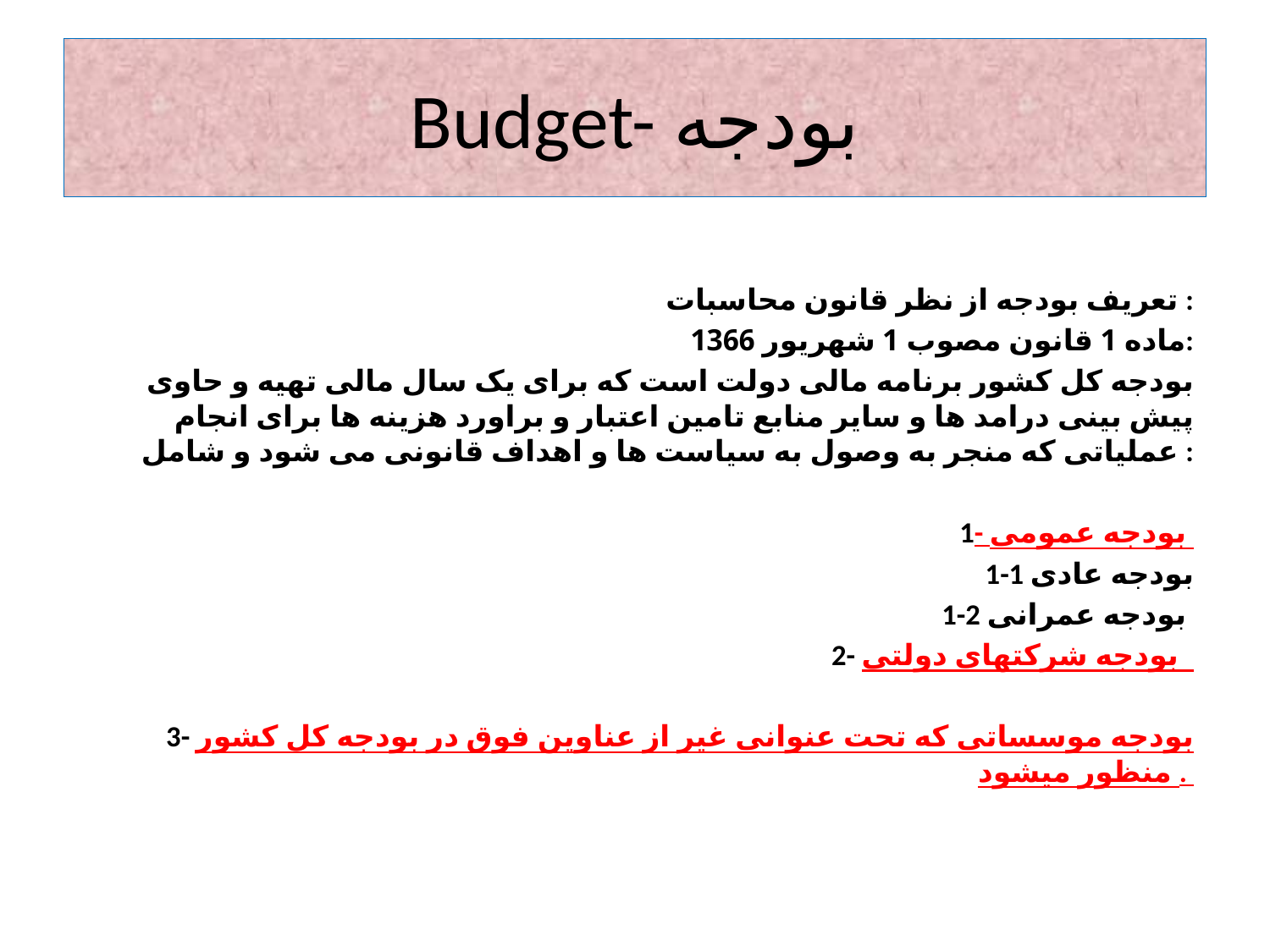

# Budget- بودجه

تعریف بودجه از نظر قانون محاسبات :
ماده 1 قانون مصوب 1 شهریور 1366:
بودجه کل کشور برنامه مالی دولت است که برای یک سال مالی تهیه و حاوی پیش بینی درامد ها و سایر منابع تامین اعتبار و براورد هزینه ها برای انجام عملیاتی که منجر به وصول به سیاست ها و اهداف قانونی می شود و شامل :

1- بودجه عمومی
   1-1 بودجه عادی
   1-2 بودجه عمرانی
2- بودجه شرکتهای دولتی

3- بودجه موسساتی که تحت عنوانی غیر از عناوین فوق در بودجه کل کشور منظور میشود .